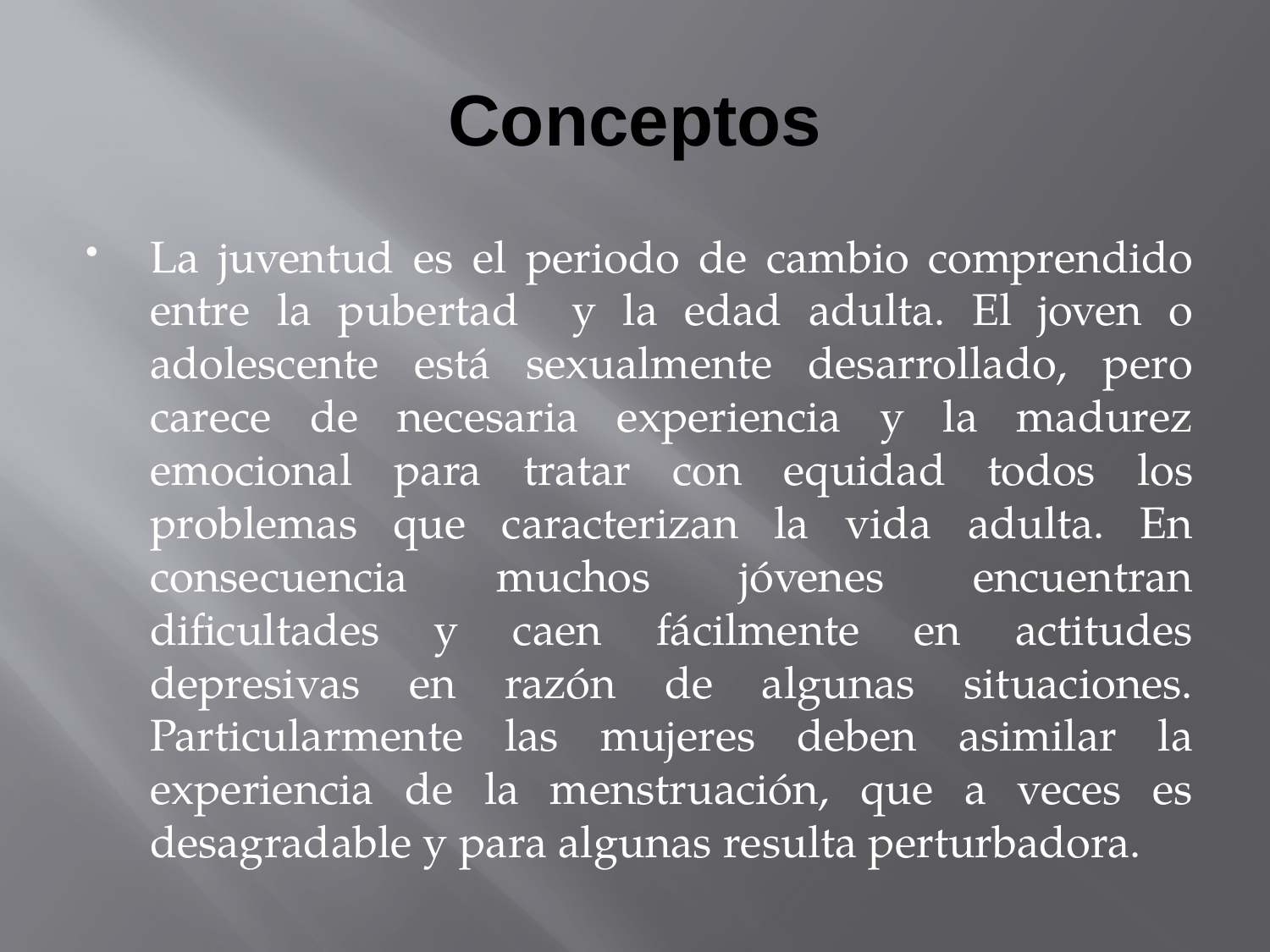

# Conceptos
La juventud es el periodo de cambio comprendido entre la pubertad  y la edad adulta. El joven o adolescente está sexualmente desarrollado, pero carece de necesaria experiencia y la madurez emocional para tratar con equidad todos los problemas que caracterizan la vida adulta. En consecuencia muchos jóvenes encuentran dificultades y caen fácilmente en actitudes depresivas en razón de algunas situaciones. Particularmente las mujeres deben asimilar la experiencia de la menstruación, que a veces es desagradable y para algunas resulta perturbadora.